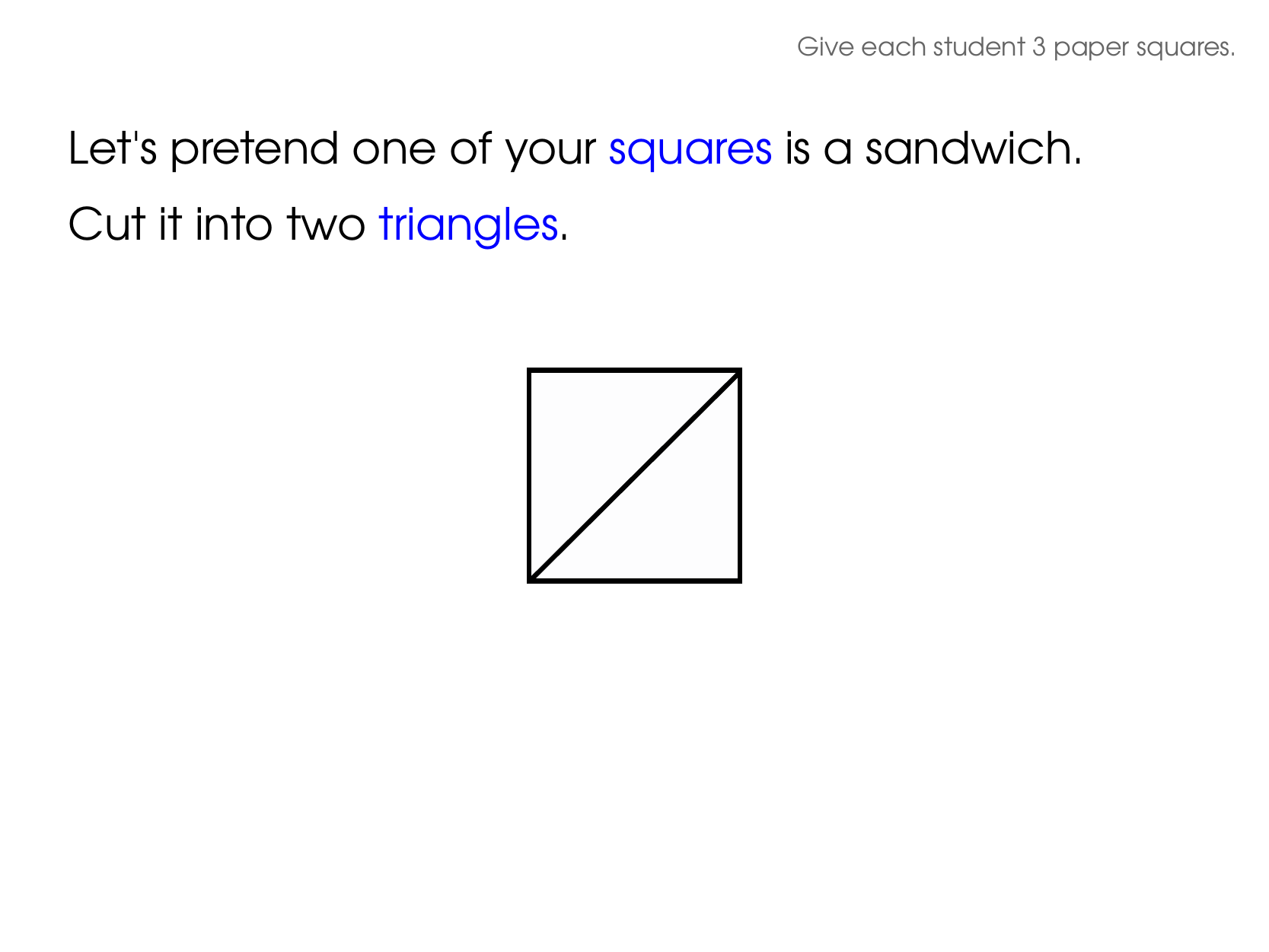

Give each student 3 paper squares.
Let's pretend one of your squares is a sandwich.
Cut it into two triangles.